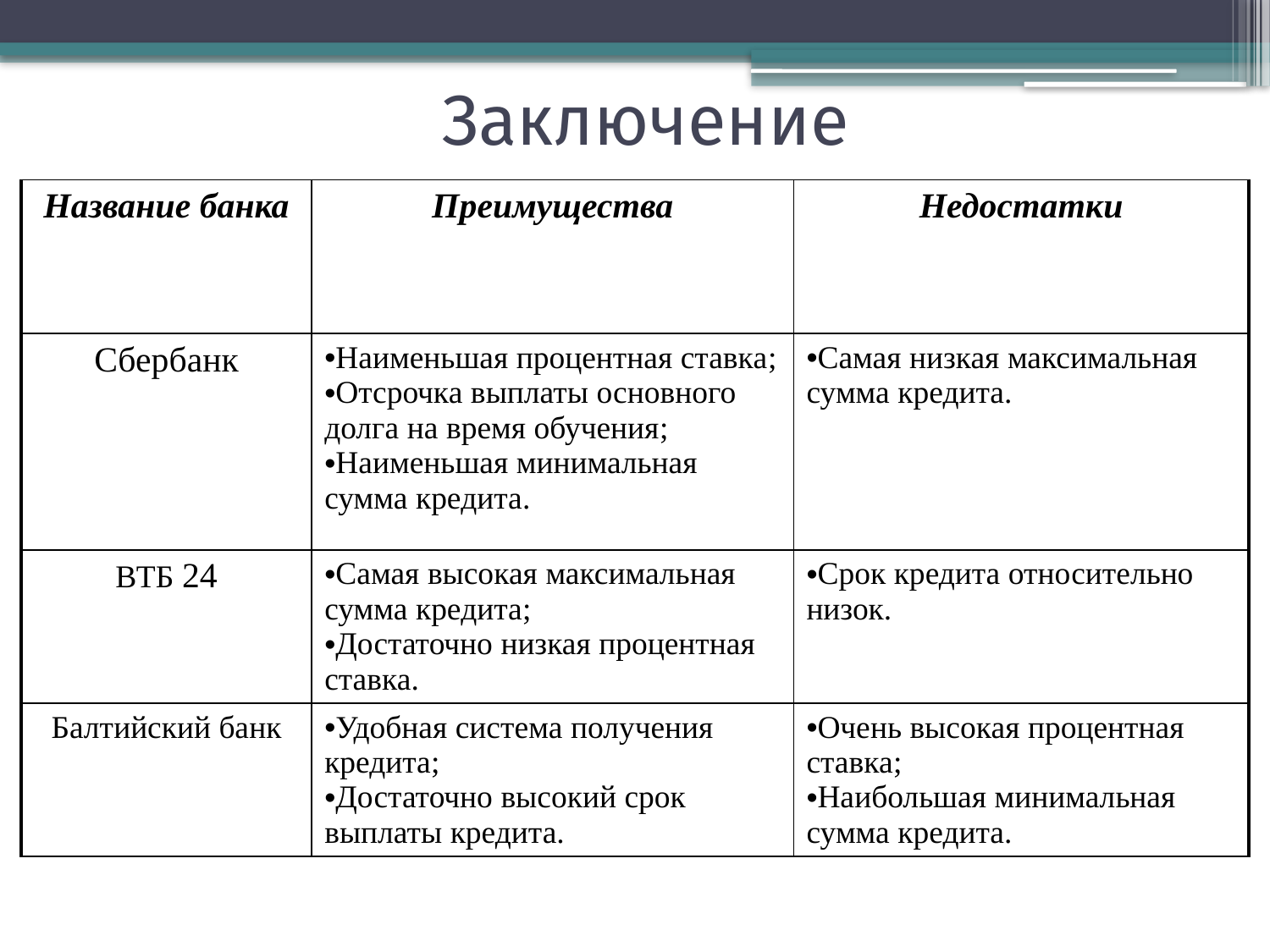

# Заключение
| Название банка | Преимущества | Недостатки |
| --- | --- | --- |
| Сбербанк | Наименьшая процентная ставка; Отсрочка выплаты основного долга на время обучения; Наименьшая минимальная сумма кредита. | Самая низкая максимальная сумма кредита. |
| ВТБ 24 | Самая высокая максимальная сумма кредита; Достаточно низкая процентная ставка. | Срок кредита относительно низок. |
| Балтийский банк | Удобная система получения кредита; Достаточно высокий срок выплаты кредита. | Очень высокая процентная ставка; Наибольшая минимальная сумма кредита. |